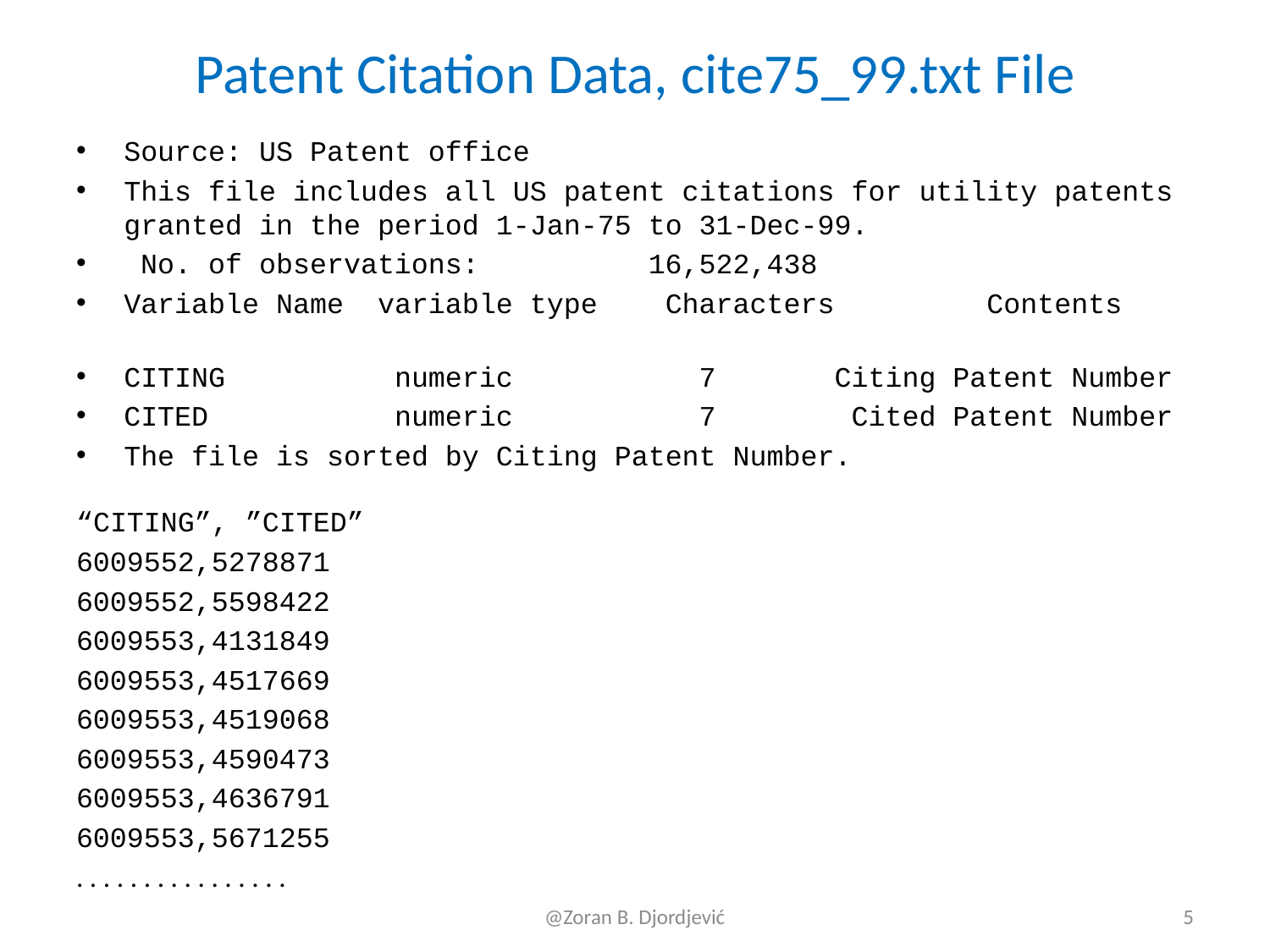

# Patent Citation Data, cite75_99.txt File
Source: US Patent office
This file includes all US patent citations for utility patents  granted in the period 1-Jan-75 to 31-Dec-99.
 No. of observations:          16,522,438
Variable Name  variable type    Characters         Contents
CITING          numeric           7       Citing Patent Number
CITED           numeric           7        Cited Patent Number
The file is sorted by Citing Patent Number.

“CITING”, ”CITED”
6009552,5278871
6009552,5598422
6009553,4131849
6009553,4517669
6009553,4519068
6009553,4590473
6009553,4636791
6009553,5671255
. . . . . . . . . . . . . . . .
@Zoran B. Djordjević
5